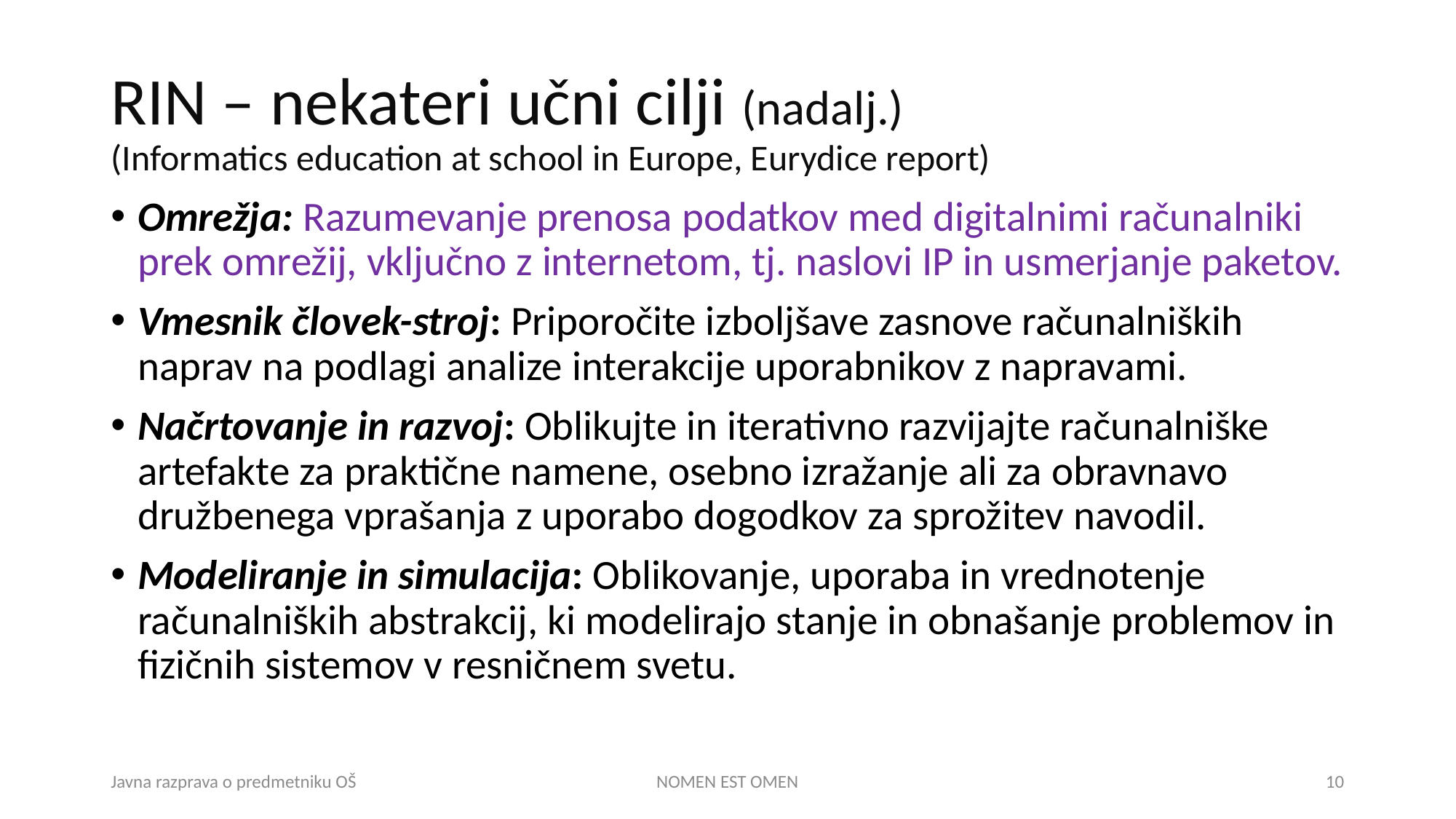

# RIN – nekateri učni cilji (nadalj.) (Informatics education at school in Europe, Eurydice report)
Omrežja: Razumevanje prenosa podatkov med digitalnimi računalniki prek omrežij, vključno z internetom, tj. naslovi IP in usmerjanje paketov.
Vmesnik človek-stroj: Priporočite izboljšave zasnove računalniških naprav na podlagi analize interakcije uporabnikov z napravami.
Načrtovanje in razvoj: Oblikujte in iterativno razvijajte računalniške artefakte za praktične namene, osebno izražanje ali za obravnavo družbenega vprašanja z uporabo dogodkov za sprožitev navodil.
Modeliranje in simulacija: Oblikovanje, uporaba in vrednotenje računalniških abstrakcij, ki modelirajo stanje in obnašanje problemov in fizičnih sistemov v resničnem svetu.
Javna razprava o predmetniku OŠ
NOMEN EST OMEN
10